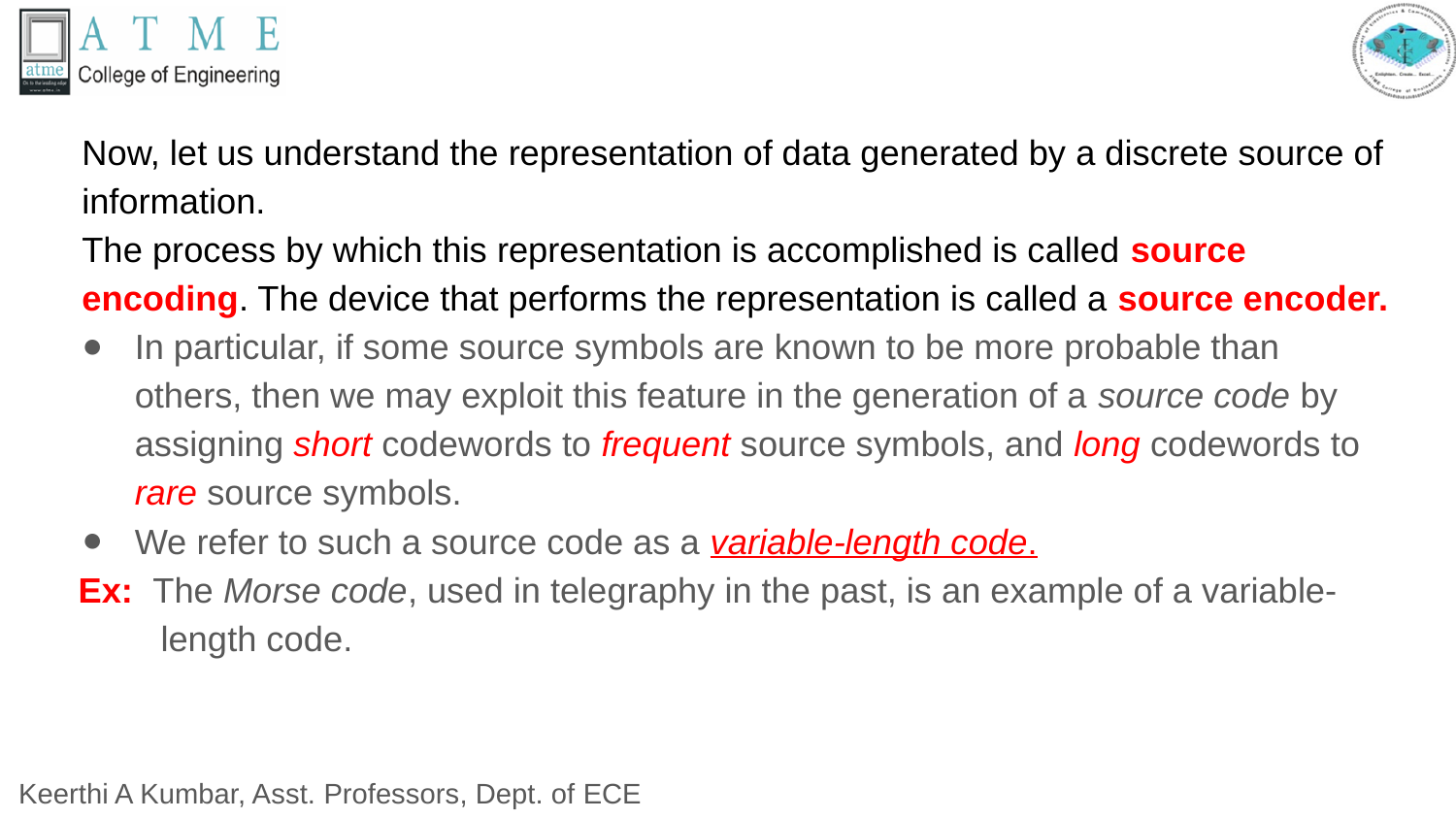

Now, let us understand the representation of data generated by a discrete source of information.
The process by which this representation is accomplished is called source encoding. The device that performs the representation is called a source encoder.
In particular, if some source symbols are known to be more probable than others, then we may exploit this feature in the generation of a source code by assigning short codewords to frequent source symbols, and long codewords to rare source symbols.
We refer to such a source code as a variable-length code.
Ex:  The Morse code, used in telegraphy in the past, is an example of a variable-length code.